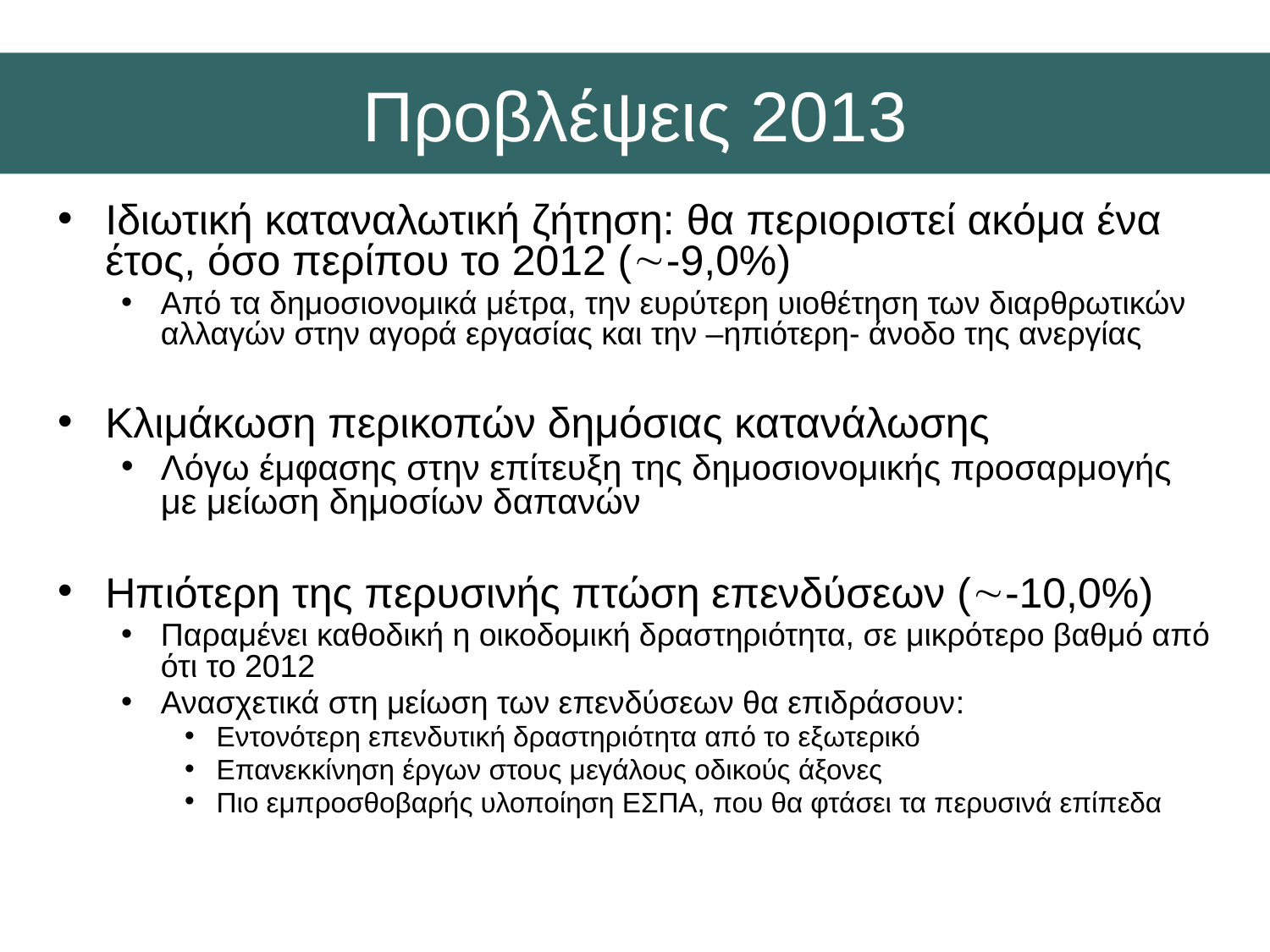

Προβλέψεις 2013
Ιδιωτική καταναλωτική ζήτηση: θα περιοριστεί ακόμα ένα έτος, όσο περίπου το 2012 (∼-9,0%)
Από τα δημοσιονομικά μέτρα, την ευρύτερη υιοθέτηση των διαρθρωτικών αλλαγών στην αγορά εργασίας και την –ηπιότερη- άνοδο της ανεργίας

Κλιμάκωση περικοπών δημόσιας κατανάλωσης
Λόγω έμφασης στην επίτευξη της δημοσιονομικής προσαρμογής με μείωση δημοσίων δαπανών

Ηπιότερη της περυσινής πτώση επενδύσεων (∼-10,0%)
Παραμένει καθοδική η οικοδομική δραστηριότητα, σε μικρότερο βαθμό από ότι το 2012
Ανασχετικά στη μείωση των επενδύσεων θα επιδράσουν:
Εντονότερη επενδυτική δραστηριότητα από το εξωτερικό
Επανεκκίνηση έργων στους μεγάλους οδικούς άξονες
Πιο εμπροσθοβαρής υλοποίηση ΕΣΠΑ, που θα φτάσει τα περυσινά επίπεδα